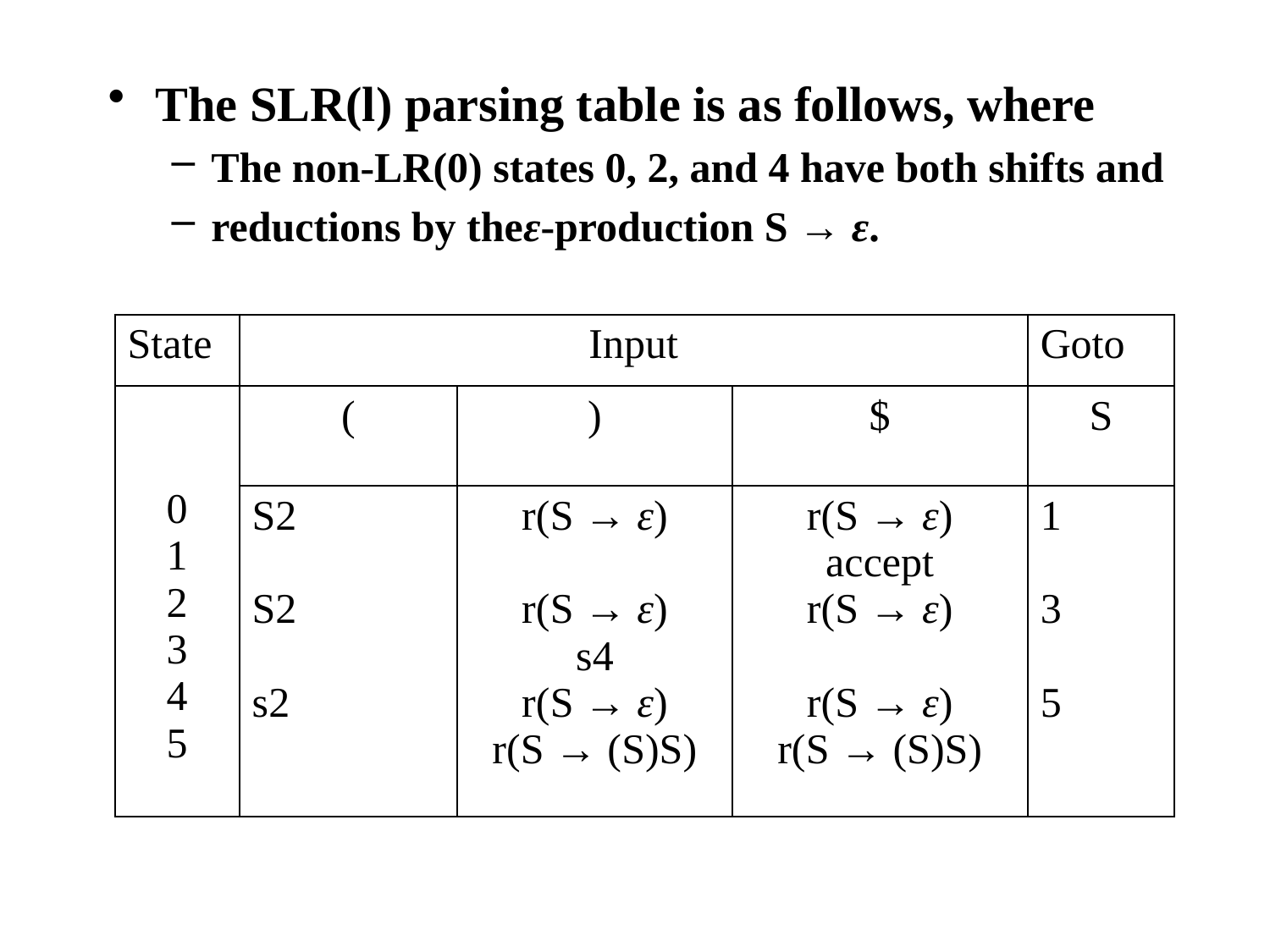

The SLR(l) parsing table is as follows, where
The non-LR(0) states 0, 2, and 4 have both shifts and
reductions by theε-production S → ε.
| State | Input |  |  | Goto |
| --- | --- | --- | --- | --- |
| 0 1 2 3 4 5 | ( | ) | $ | S |
|  | S2 S2 s2 | r(S → ε) r(S → ε) s4 r(S → ε) r(S → (S)S) | r(S → ε) accept r(S → ε) r(S → ε) r(S → (S)S) | 1 3 5 |